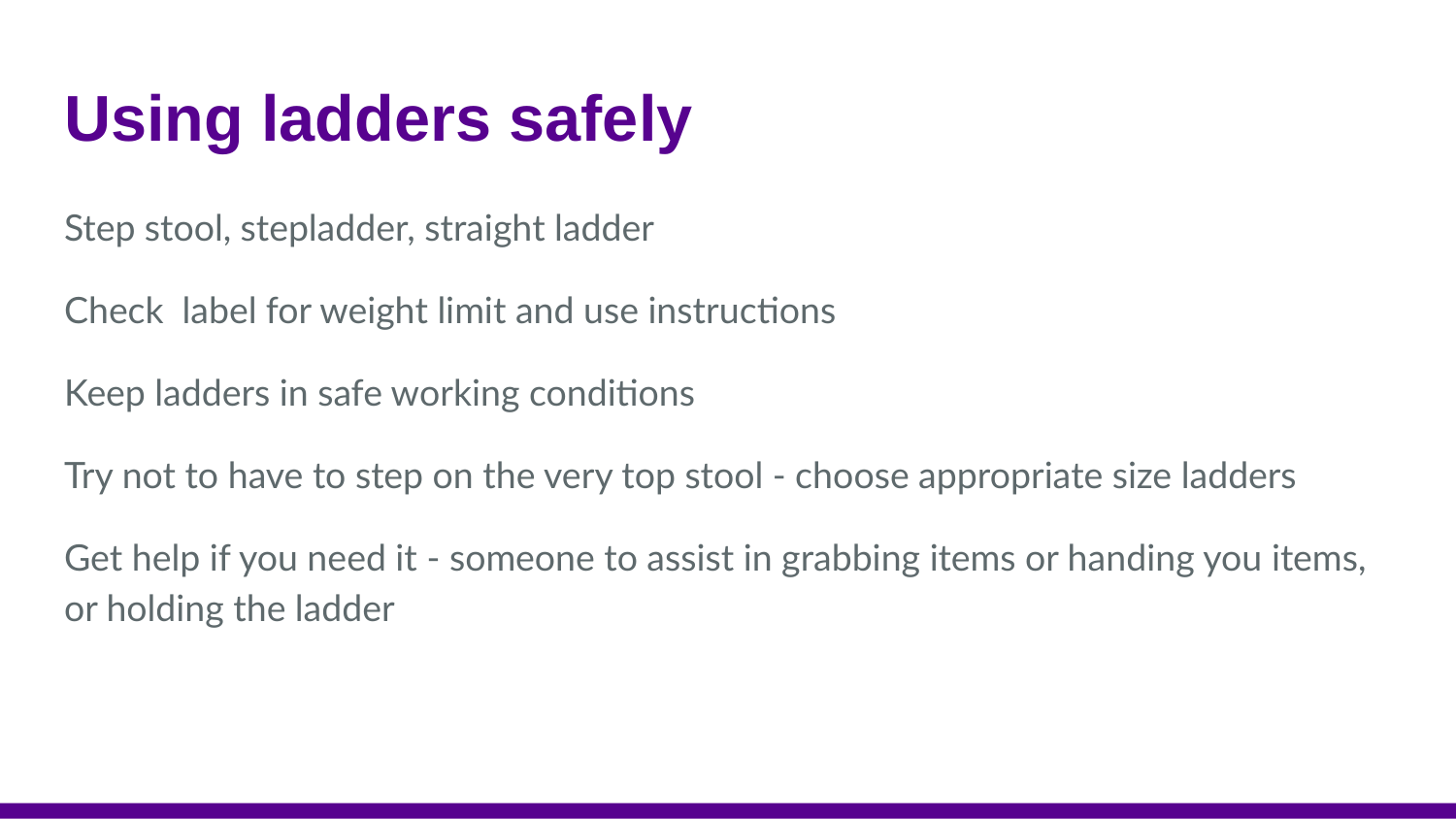

# Using ladders safely
Step stool, stepladder, straight ladder
Check  label for weight limit and use instructions
Keep ladders in safe working conditions
Try not to have to step on the very top stool - choose appropriate size ladders
Get help if you need it - someone to assist in grabbing items or handing you items, or holding the ladder